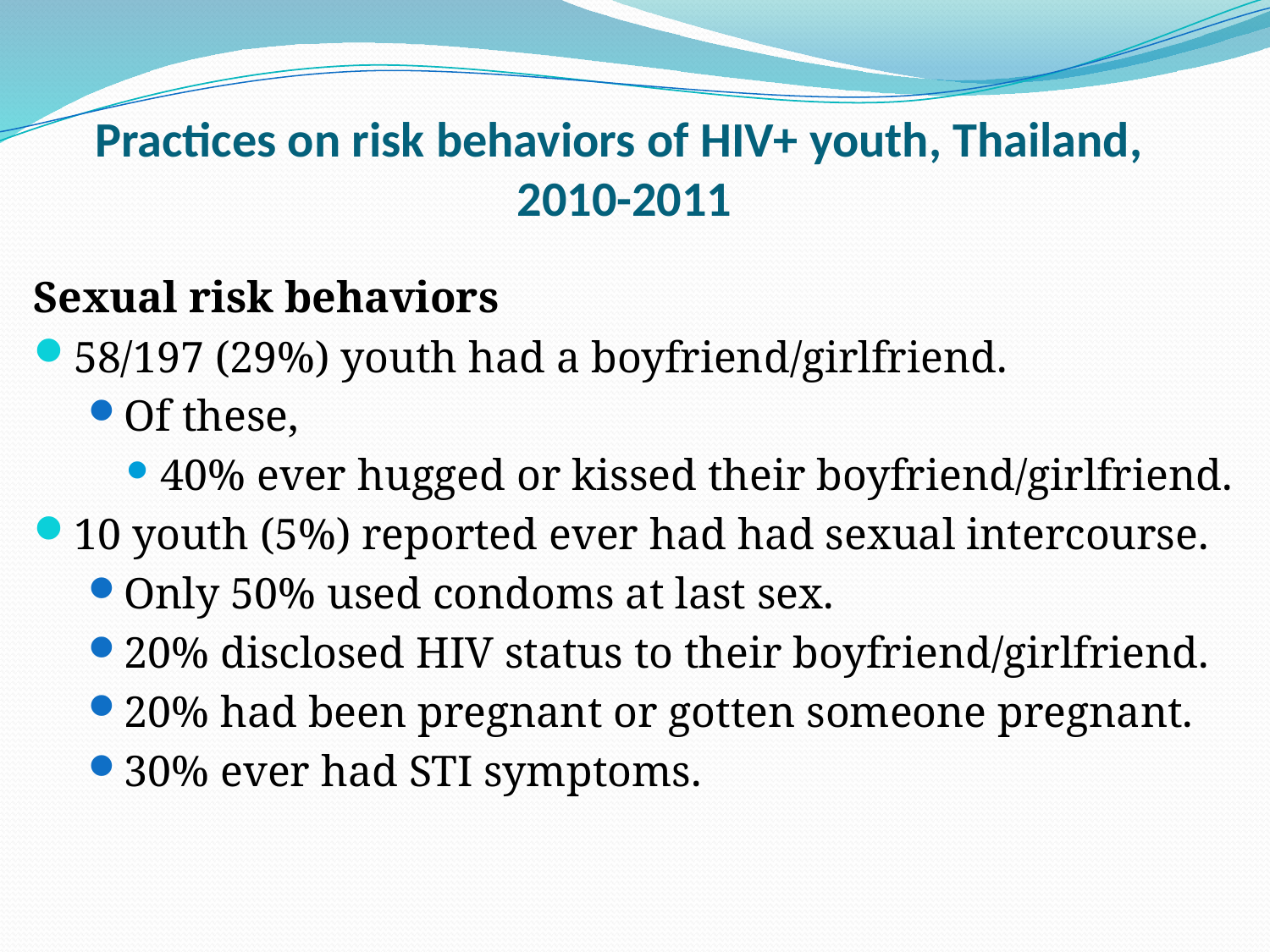

# Practices on risk behaviors of HIV+ youth, Thailand, 2010-2011
Sexual risk behaviors
58/197 (29%) youth had a boyfriend/girlfriend.
Of these,
40% ever hugged or kissed their boyfriend/girlfriend.
10 youth (5%) reported ever had had sexual intercourse.
Only 50% used condoms at last sex.
20% disclosed HIV status to their boyfriend/girlfriend.
20% had been pregnant or gotten someone pregnant.
30% ever had STI symptoms.